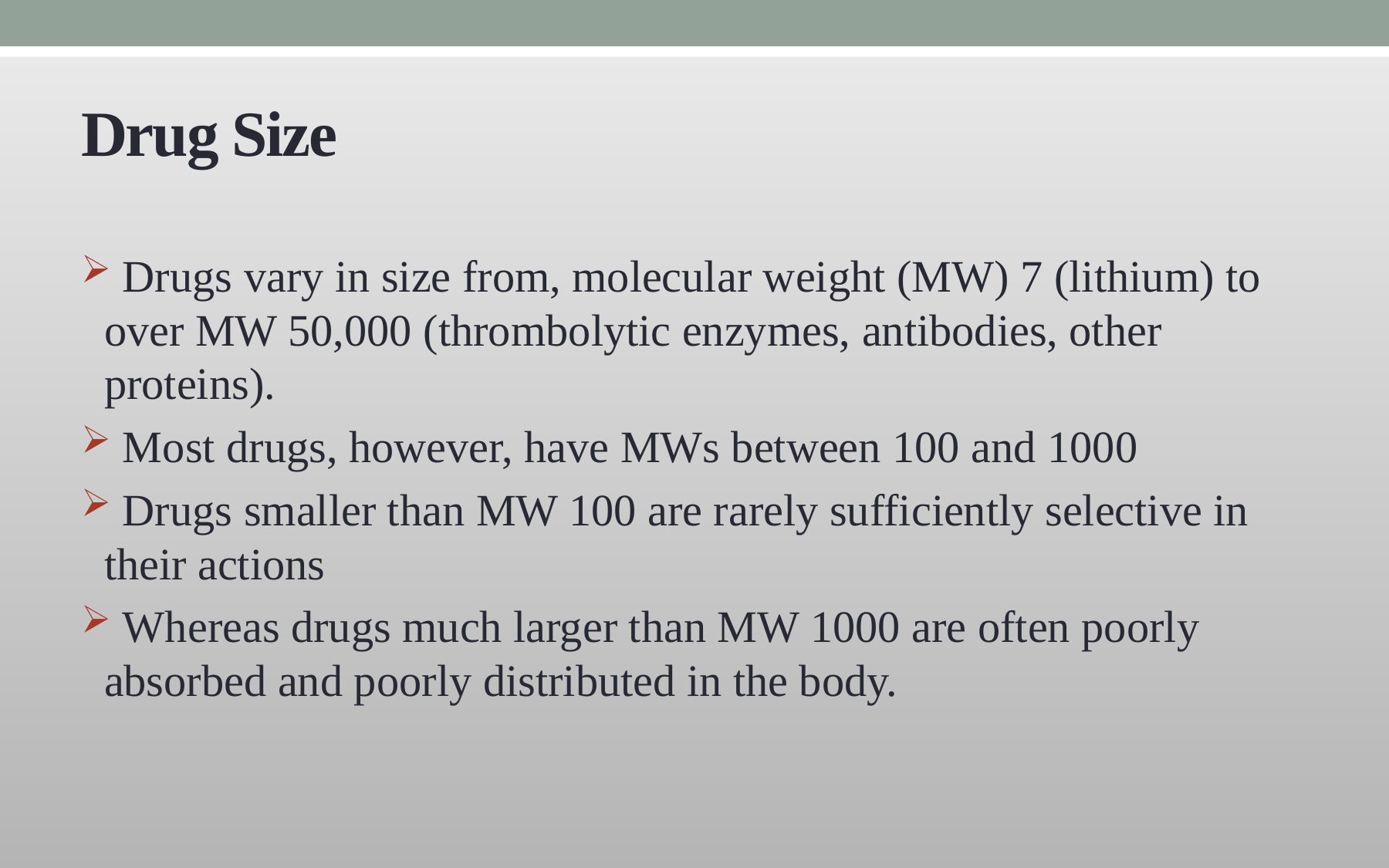

# Drug Size
 Drugs vary in size from, molecular weight (MW) 7 (lithium) to over MW 50,000 (thrombolytic enzymes, antibodies, other proteins).
 Most drugs, however, have MWs between 100 and 1000
 Drugs smaller than MW 100 are rarely sufficiently selective in their actions
 Whereas drugs much larger than MW 1000 are often poorly absorbed and poorly distributed in the body.